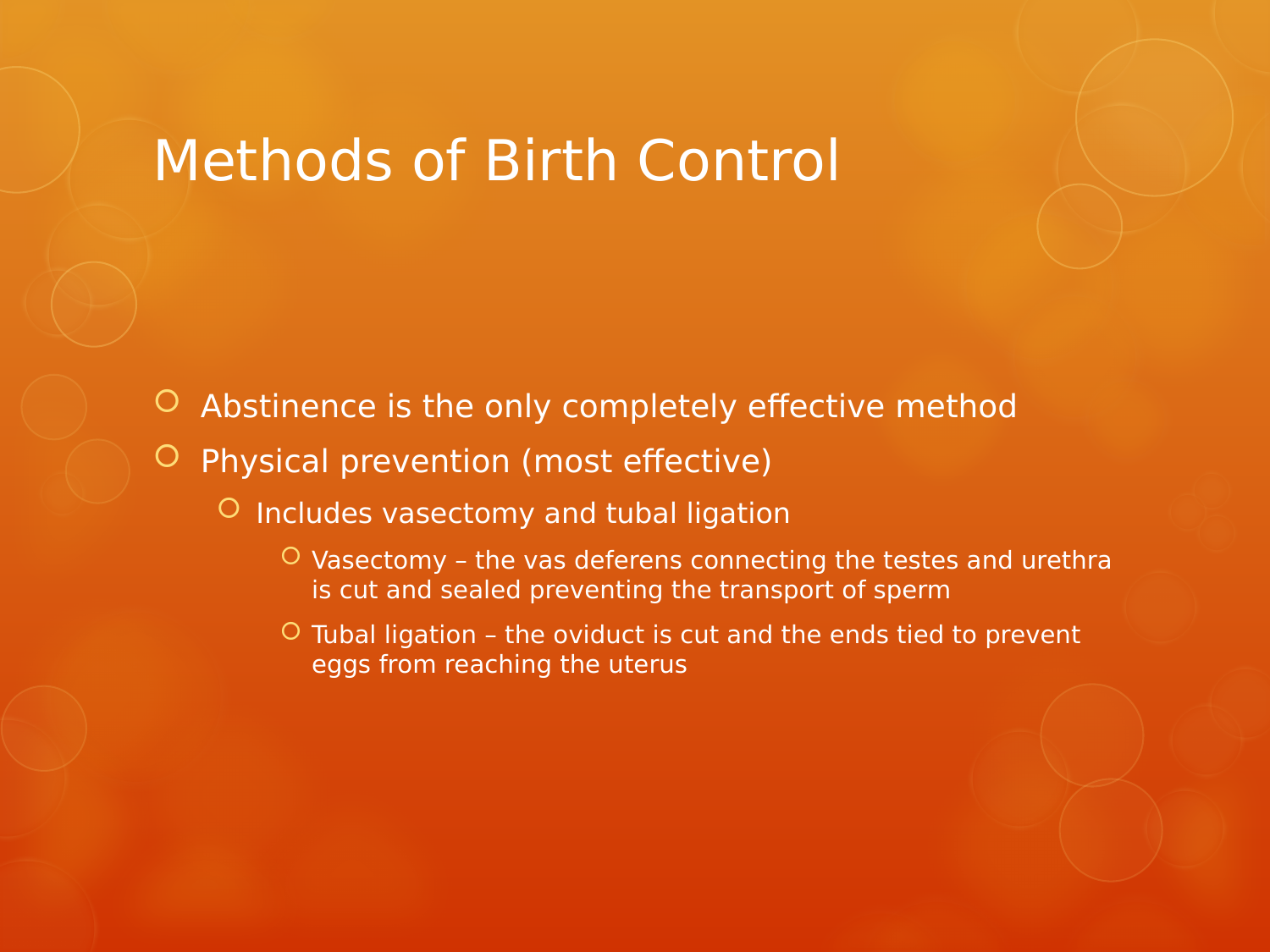

# Methods of Birth Control
Abstinence is the only completely effective method
Physical prevention (most effective)
Includes vasectomy and tubal ligation
Vasectomy – the vas deferens connecting the testes and urethra is cut and sealed preventing the transport of sperm
Tubal ligation – the oviduct is cut and the ends tied to prevent eggs from reaching the uterus